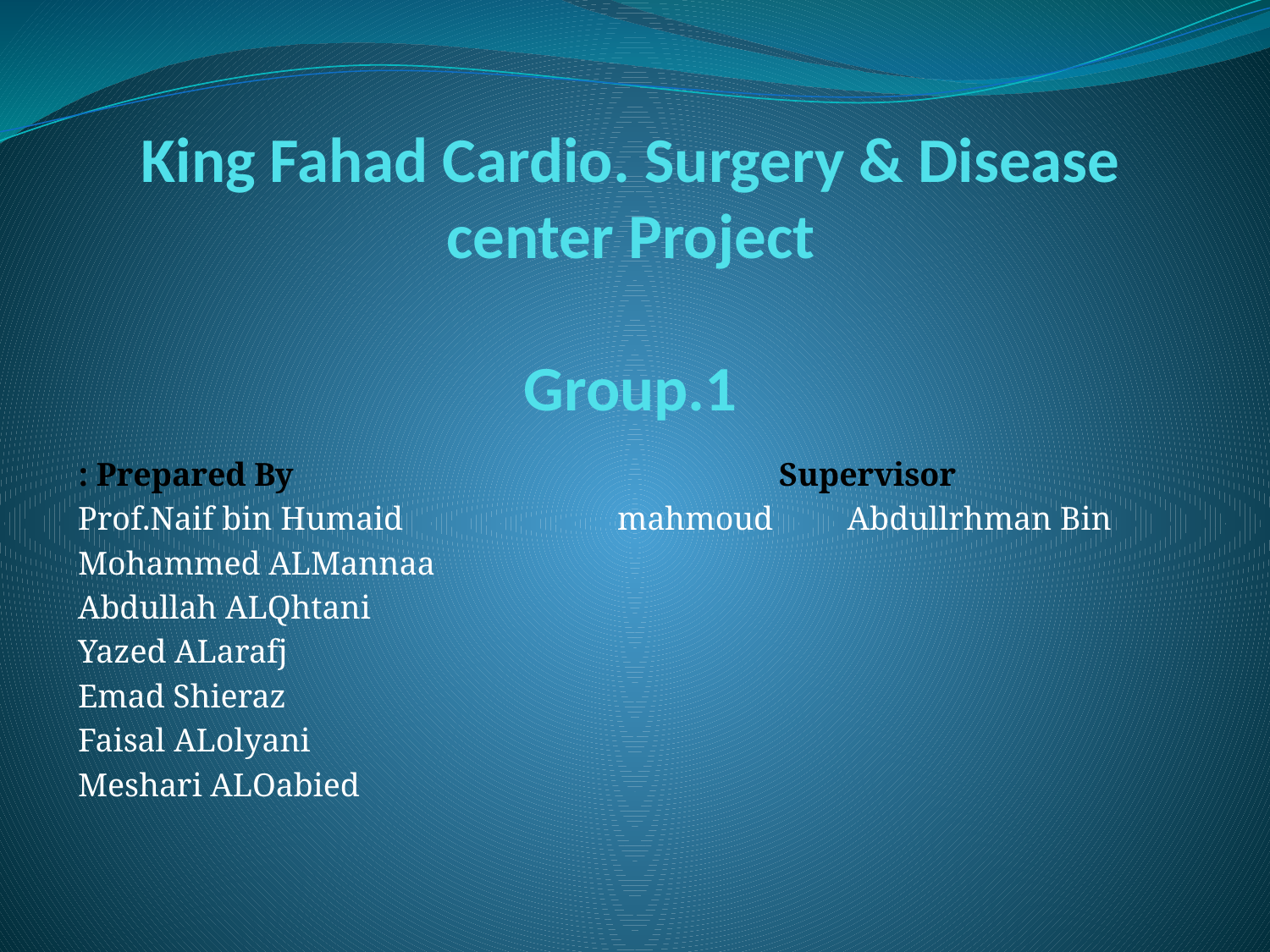

# King Fahad Cardio. Surgery & Disease center Project   Group.1
                   Prepared By                                                           Supervisor :
Prof.Naif bin Humaid                          mahmoud         Abdullrhman Bin
           Mohammed ALMannaa
           Abdullah ALQhtani
                Yazed ALarafj
                Emad Shieraz
                Faisal ALolyani
                Meshari ALOabied